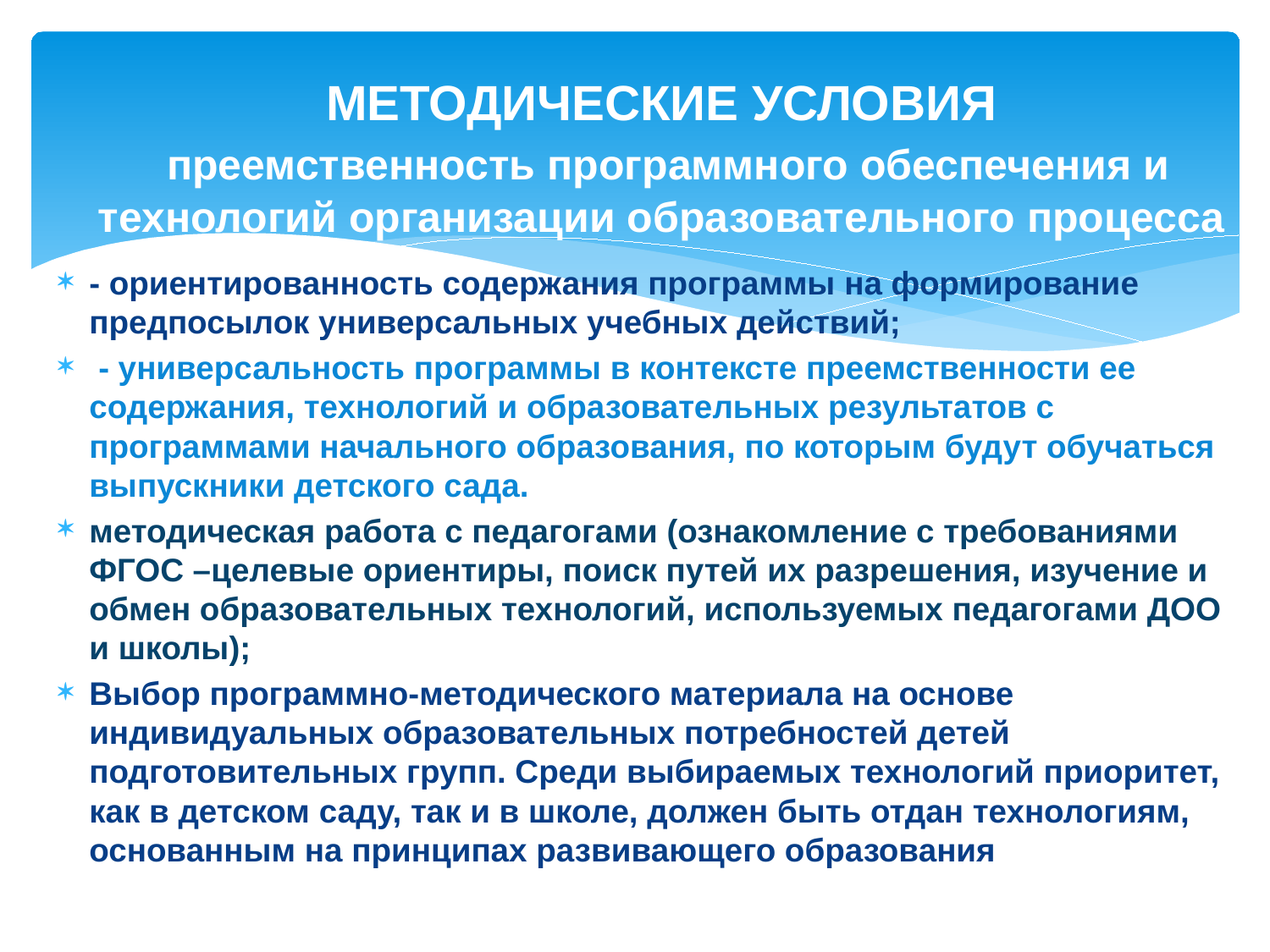

# МЕТОДИЧЕСКИЕ УСЛОВИЯ преемственность программного обеспечения и технологий организации образовательного процесса
- ориентированность содержания программы на формирование предпосылок универсальных учебных действий;
 - универсальность программы в контексте преемственности ее содержания, технологий и образовательных результатов с программами начального образования, по которым будут обучаться выпускники детского сада.
методическая работа с педагогами (ознакомление с требованиями ФГОС –целевые ориентиры, поиск путей их разрешения, изучение и обмен образовательных технологий, используемых педагогами ДОО и школы);
Выбор программно-методического материала на основе индивидуальных образовательных потребностей детей подготовительных групп. Среди выбираемых технологий приоритет, как в детском саду, так и в школе, должен быть отдан технологиям, основанным на принципах развивающего образования